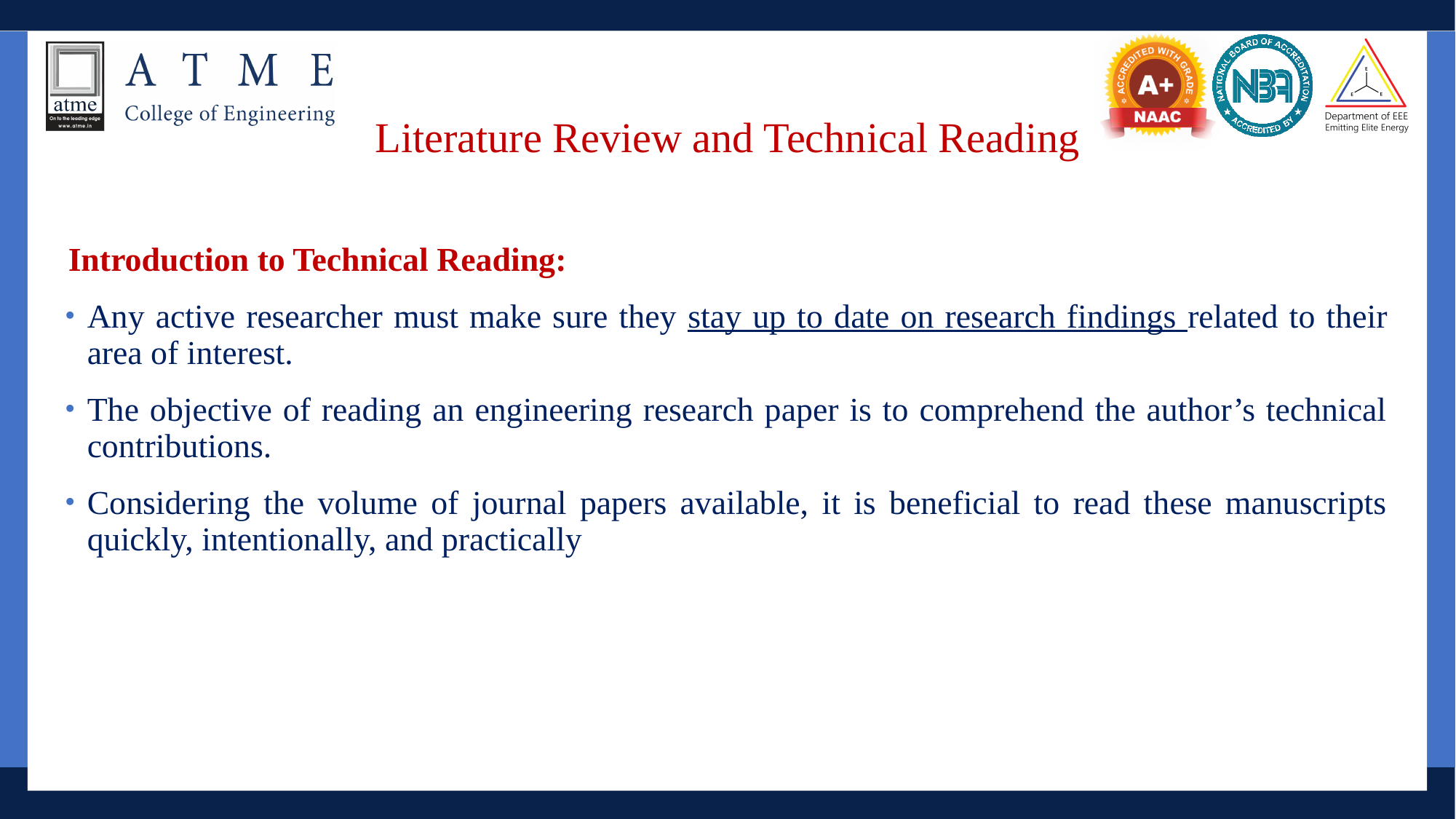

# Literature Review and Technical Reading
 Introduction to Technical Reading:
Any active researcher must make sure they stay up to date on research findings related to their area of interest.
The objective of reading an engineering research paper is to comprehend the author’s technical contributions.
Considering the volume of journal papers available, it is beneficial to read these manuscripts quickly, intentionally, and practically